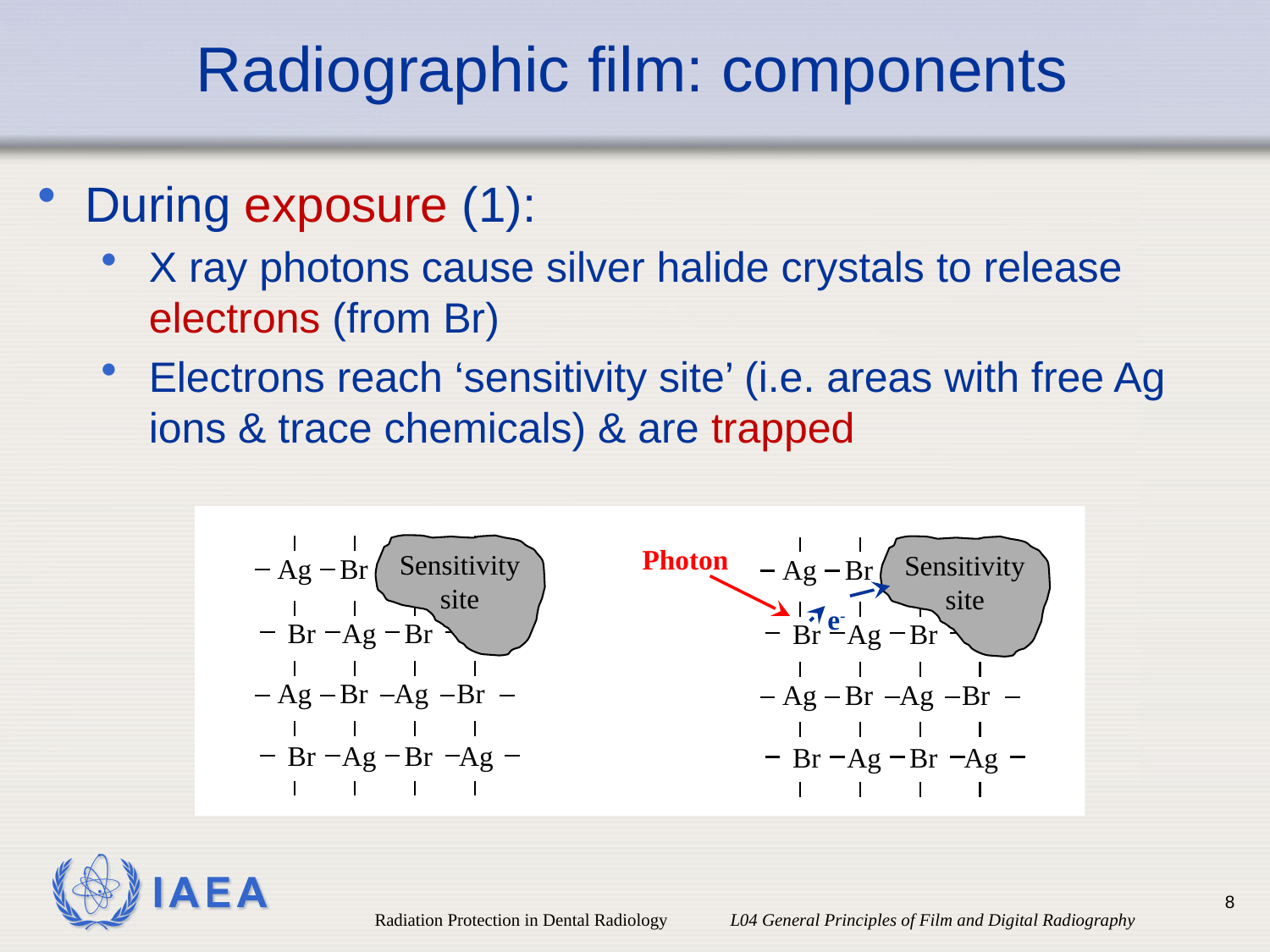

# Radiographic film: components
During exposure (1):
X ray photons cause silver halide crystals to release electrons (from Br)
Electrons reach ‘sensitivity site’ (i.e. areas with free Ag ions & trace chemicals) & are trapped

Ag    Br    Ag    Br
Br    Ag    Br    Ag
Ag    Br    Ag    Br
Br    Ag    Br    Ag
Sensitivity
site
Photon

Ag    Br    Ag    Br
Br    Ag    Br    Ag
Ag    Br    Ag    Br
Br    Ag    Br    Ag
Sensitivity
site
e-
8
Radiation Protection in Dental Radiology              L04 General Principles of Film and Digital Radiography